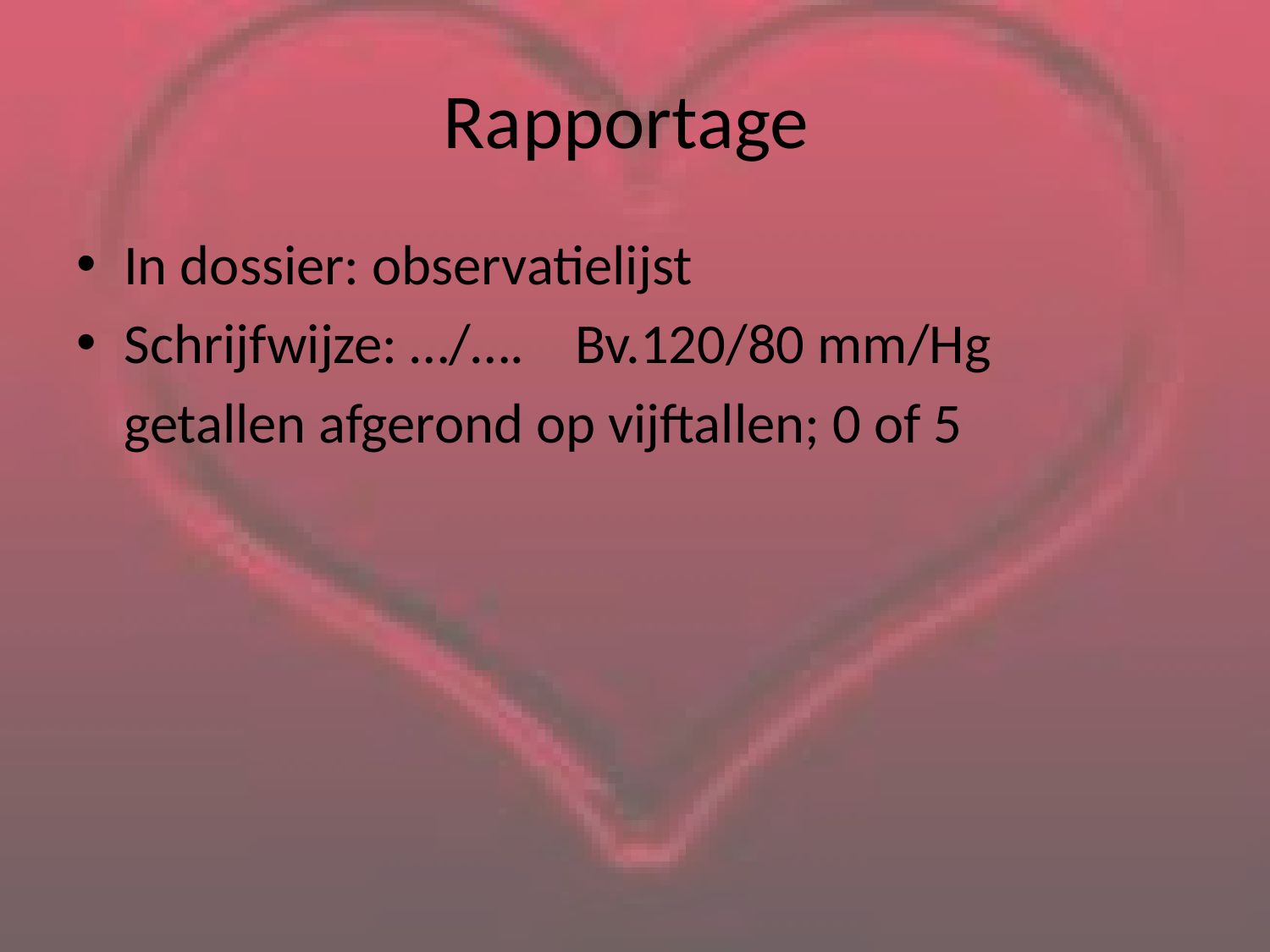

# Rapportage
In dossier: observatielijst
Schrijfwijze: …/….    Bv.120/80 mm/Hg
	getallen afgerond op vijftallen; 0 of 5